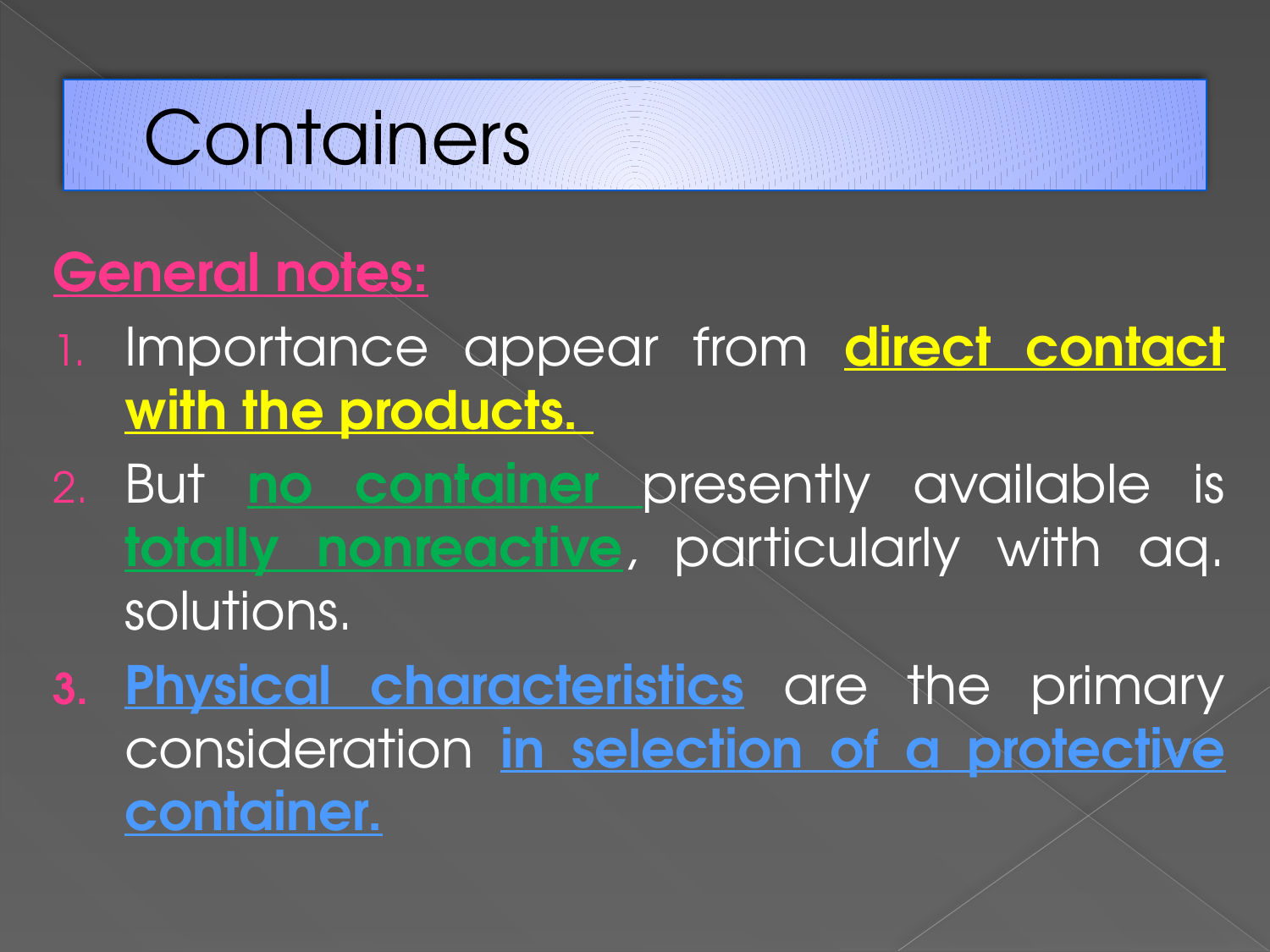

# Containers
General notes:
Importance appear from direct contact with the products.
But no container presently available is totally nonreactive, particularly with aq. solutions.
Physical characteristics are the primary consideration in selection of a protective container.